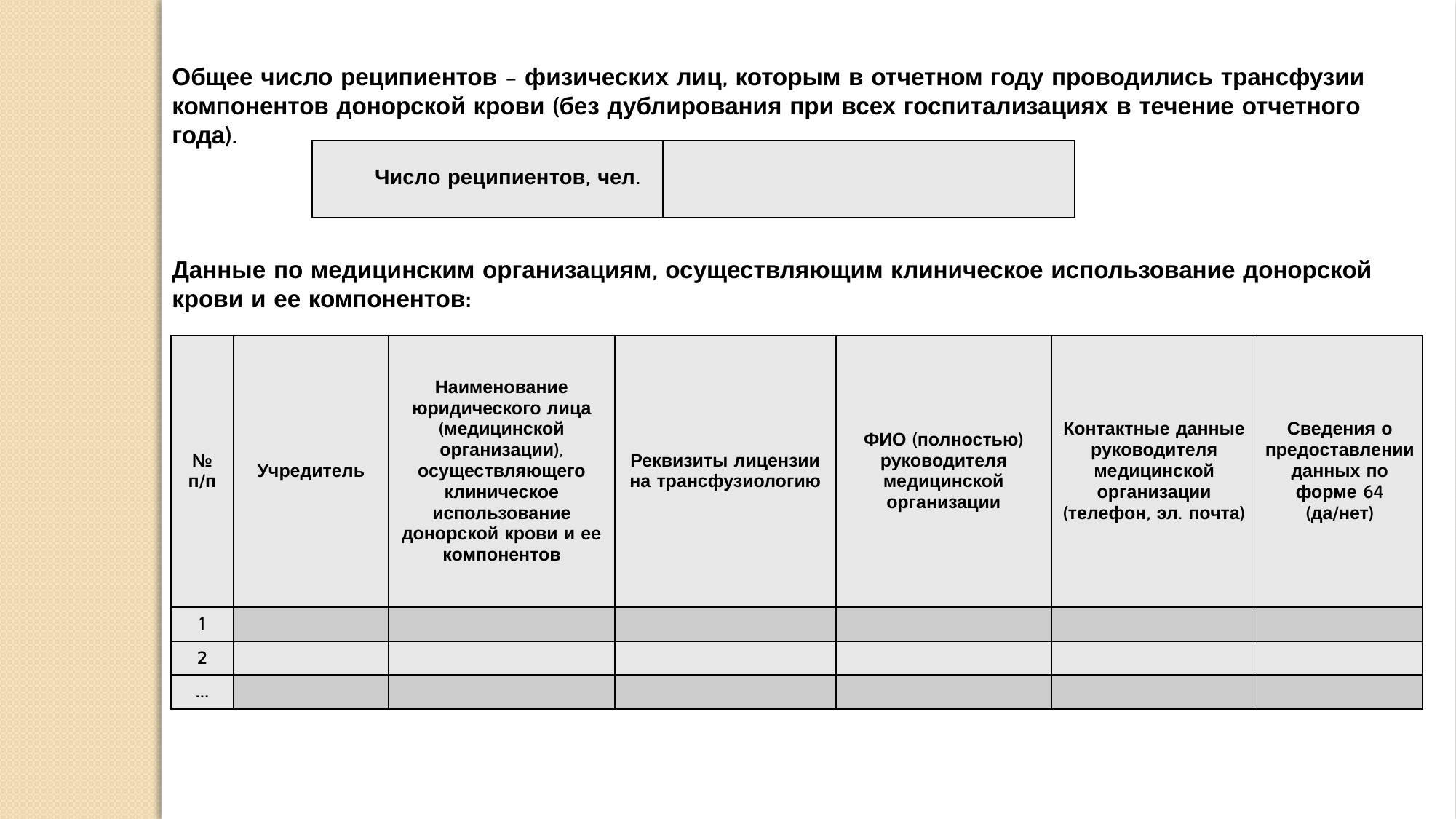

Общее число реципиентов – физических лиц, которым в отчетном году проводились трансфузии компонентов донорской крови (без дублирования при всех госпитализациях в течение отчетного года).
| Число реципиентов, чел. |  |
| --- | --- |
Данные по медицинским организациям, осуществляющим клиническое использование донорской крови и ее компонентов:
| № п/п | Учредитель | Наименование юридического лица (медицинской организации), осуществляющего клиническое использование донорской крови и ее компонентов | Реквизиты лицензии на трансфузиологию | ФИО (полностью) руководителя медицинской организации | Контактные данные руководителя медицинской организации (телефон, эл. почта) | Сведения о предоставлении данных по форме 64 (да/нет) |
| --- | --- | --- | --- | --- | --- | --- |
| 1 |  |  |  |  |  |  |
| 2 |  |  |  |  |  |  |
| … |  |  |  |  |  |  |